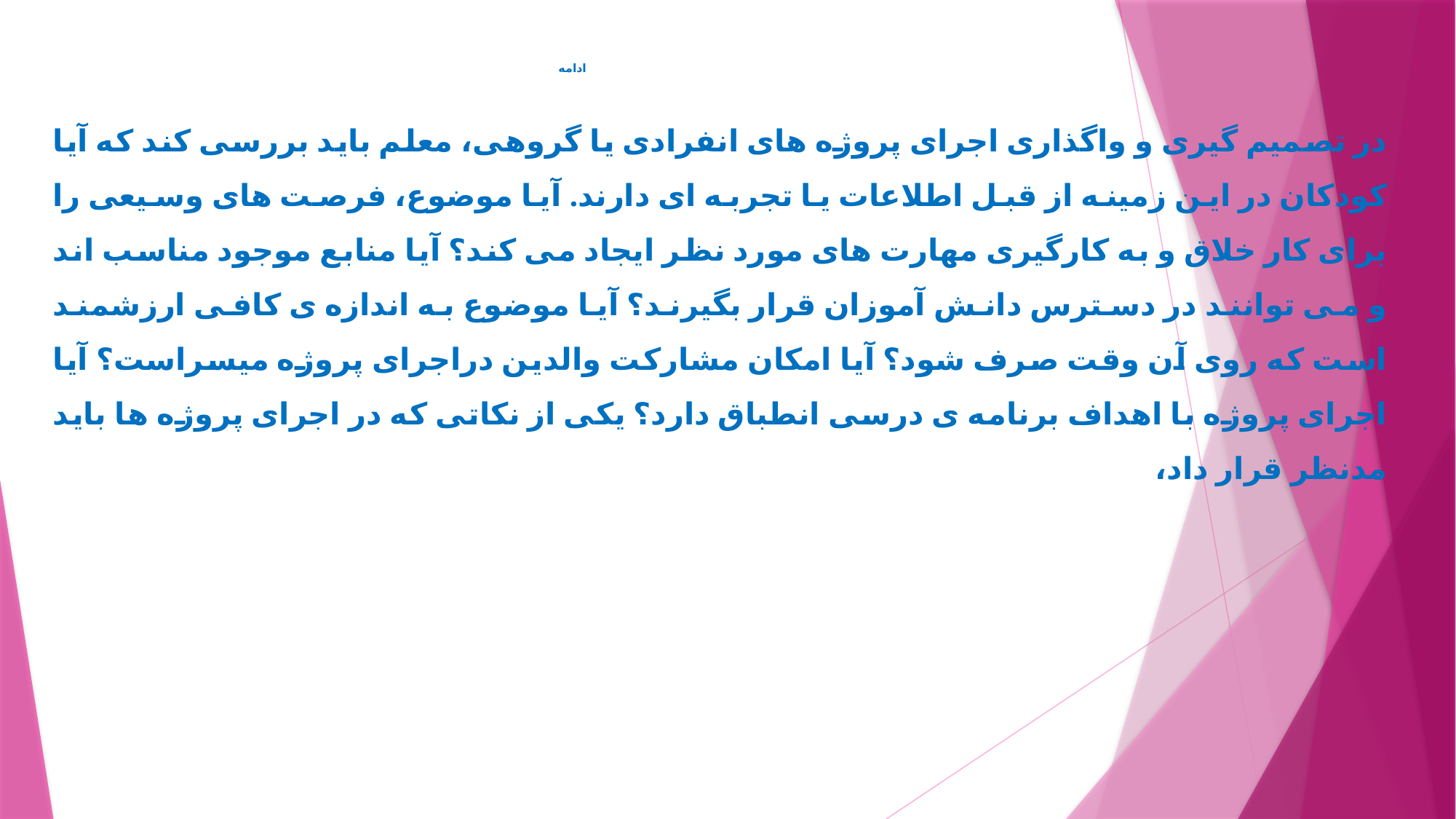

# ادامه
در تصميم گيری و واگذاری اجرای پروژه های انفرادی يا گروهی، معلم بايد بررسی کند که آيا کودکان در اين زمينه از قبل اطلاعات يا تجربه ای دارند. آيا موضوع، فرصت های وسيعی را برای کار خلاق و به کارگيری مهارت های مورد نظر ايجاد می کند؟ آيا منابع موجود مناسب اند و می توانند در دسترس دانش آموزان قرار بگيرند؟ آيا موضوع به اندازه ی کافی ارزشمند است که روی آن وقت صرف شود؟ آيا امکان مشارکت والدين دراجرای پروژه ميسراست؟ آيا اجرای پروژه با اهداف برنامه ی درسی انطباق دارد؟ يکی از نکاتی که در اجرای پروژه ها بايد مدنظر قرار داد،